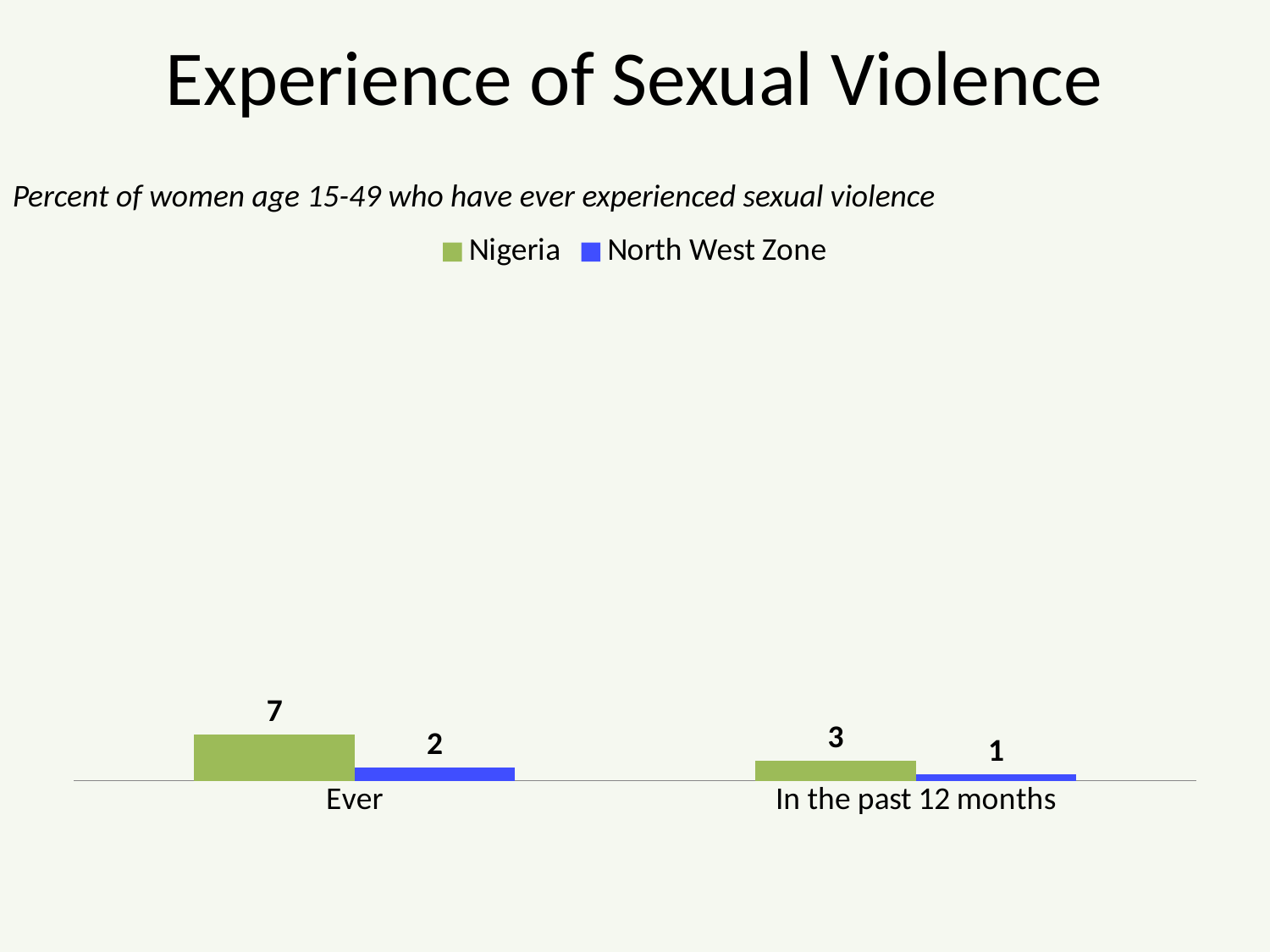

# Experience of Sexual Violence
Percent of women age 15-49 who have ever experienced sexual violence

### Chart

| Category | Nigeria | North West Zone |
|---|---|---|
| Ever | 7.0 | 2.0 |
| In the past 12 months | 3.0 | 1.0 |